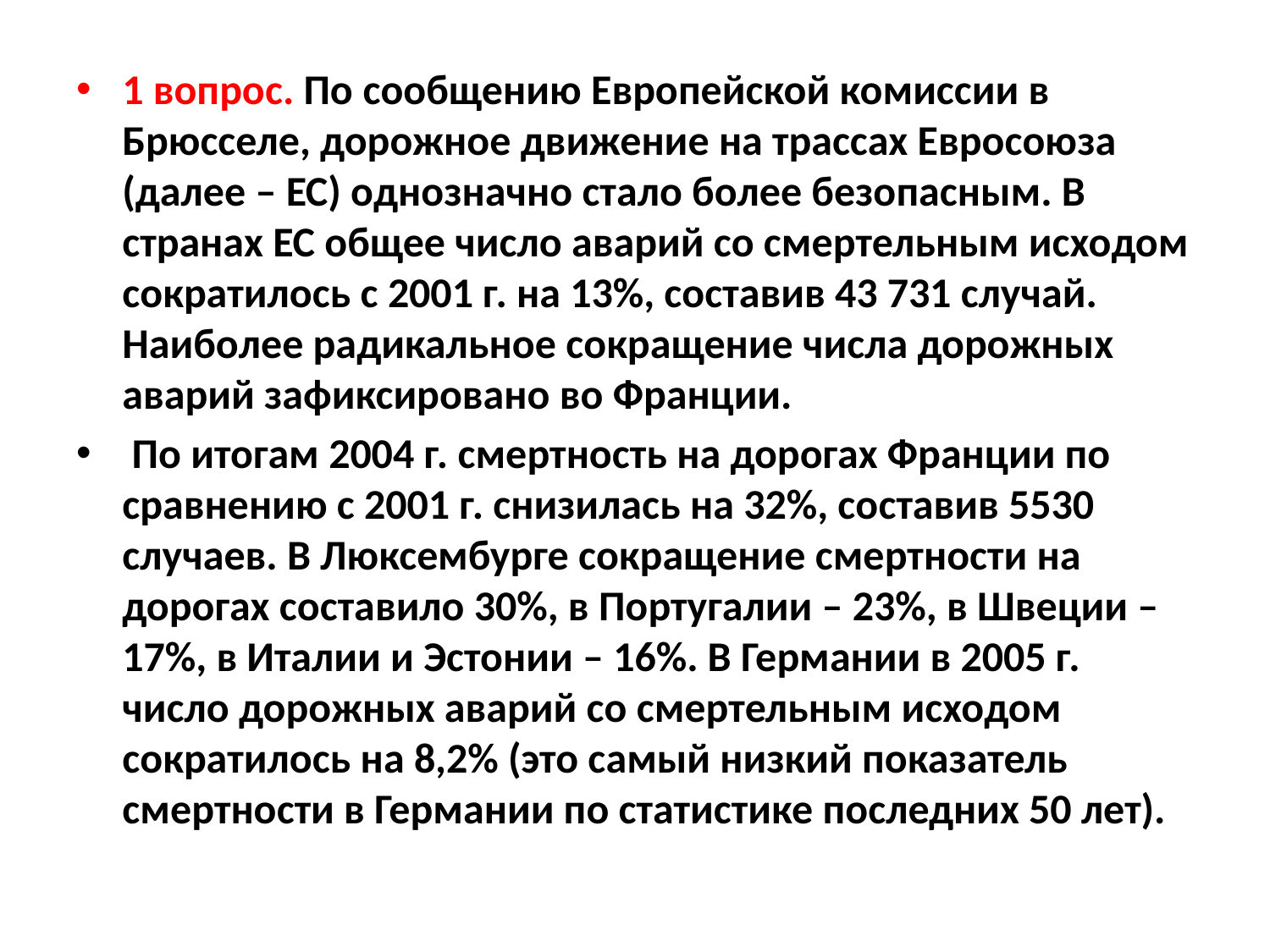

1 вопрос. По сообщению Европейской комиссии в Брюсселе, дорожное движение на трассах Евросоюза (далее – ЕС) однозначно стало более безопасным. В странах ЕС общее число аварий со смертельным исходом сократилось c 2001 г. на 13%, составив 43 731 случай. Наиболее радикальное сокращение числа дорожных аварий зафиксировано во Франции.
 По итогам 2004 г. смертность на дорогах Франции по сравнению с 2001 г. снизилась на 32%, составив 5530 случаев. В Люксембурге сокращение смертности на дорогах составило 30%, в Португалии – 23%, в Швеции – 17%, в Италии и Эстонии – 16%. В Германии в 2005 г. число дорожных аварий со смертельным исходом сократилось на 8,2% (это самый низкий показатель смертности в Германии по статистике последних 50 лет).